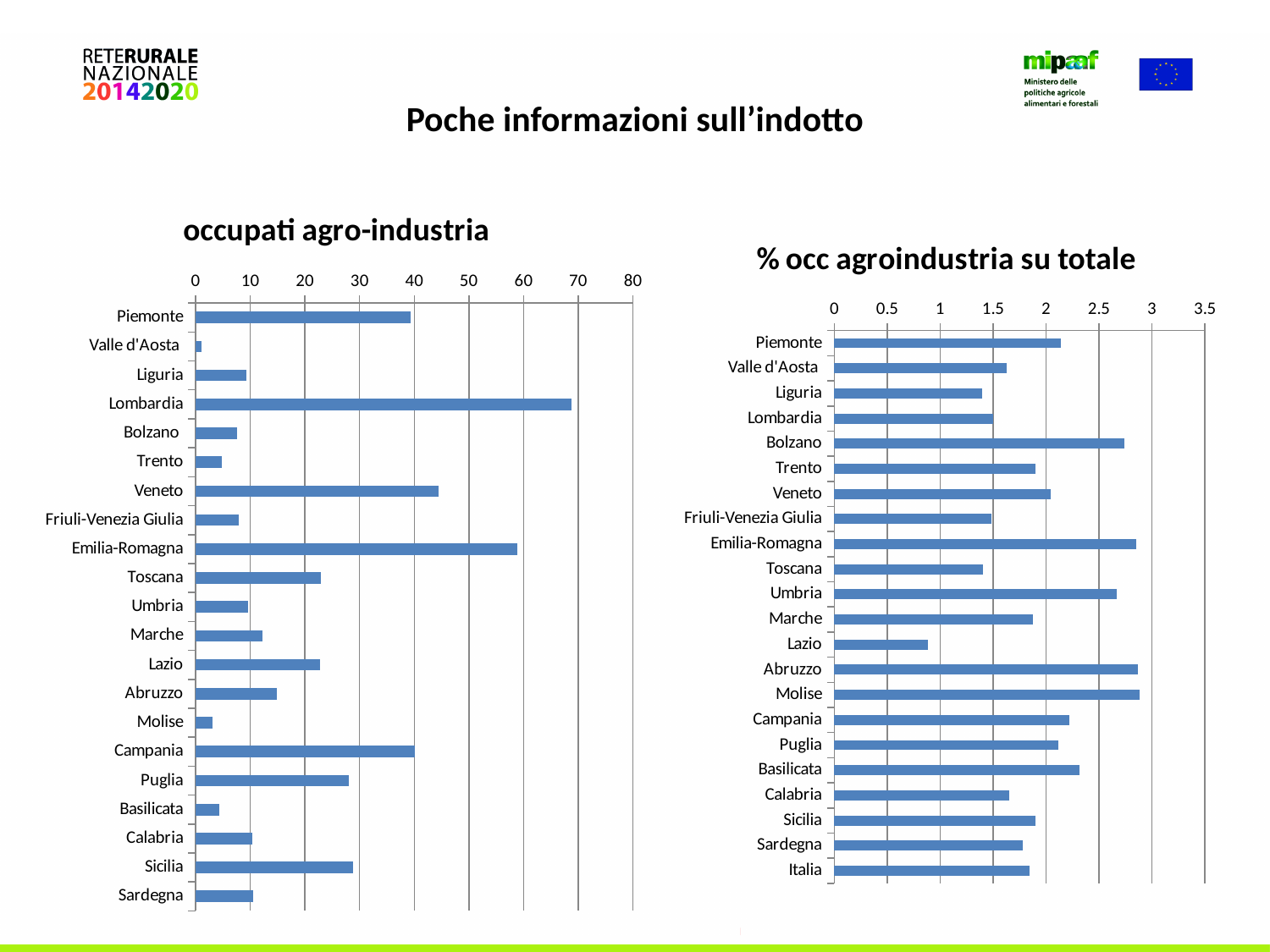

# Poche informazioni sull’indotto

### Chart:

| Category | occupati agro-industria  |
|---|---|
|   Piemonte | 39.4 |
|   Valle d'Aosta  | 1.0 |
|   Liguria | 9.3 |
|   Lombardia | 68.7 |
| Bolzano  | 7.5 |
|  Trento | 4.8 |
|   Veneto | 44.4 |
|   Friuli-Venezia Giulia | 7.9 |
|   Emilia-Romagna | 58.9 |
|   Toscana | 22.9 |
|   Umbria | 9.6 |
|   Marche | 12.2 |
|   Lazio | 22.8 |
|   Abruzzo | 14.8 |
|   Molise | 3.1 |
|   Campania | 40.1 |
|   Puglia | 28.0 |
|   Basilicata | 4.4 |
|   Calabria | 10.3 |
|   Sicilia | 28.8 |
|   Sardegna | 10.5 |

### Chart:

| Category | % occ agroindustria su totale |
|---|---|
|   Piemonte | 2.138863253895011 |
|   Valle d'Aosta  | 1.6260162601626018 |
|   Liguria | 1.3989169675090256 |
|   Lombardia | 1.5006225289967452 |
|   Bolzano | 2.742230347349177 |
| Trento | 1.900990099009901 |
|   Veneto | 2.046082949308756 |
|   Friuli-Venezia Giulia | 1.486359360301035 |
|   Emilia-Romagna | 2.849540396710208 |
|   Toscana | 1.4053390610616752 |
|   Umbria | 2.6696329254727473 |
|   Marche | 1.8766343639440086 |
|   Lazio | 0.8848870604672826 |
|   Abruzzo | 2.8648857917150603 |
|   Molise | 2.8810408921933086 |
|   Campania | 2.216816850019349 |
|   Puglia | 2.115123130382233 |
|   Basilicata | 2.312138728323699 |
|   Calabria | 1.651434984768318 |
|   Sicilia | 1.9026227125586312 |
|   Sardegna | 1.7802644964394714 |
| Italia | 1.8463889824728625 |